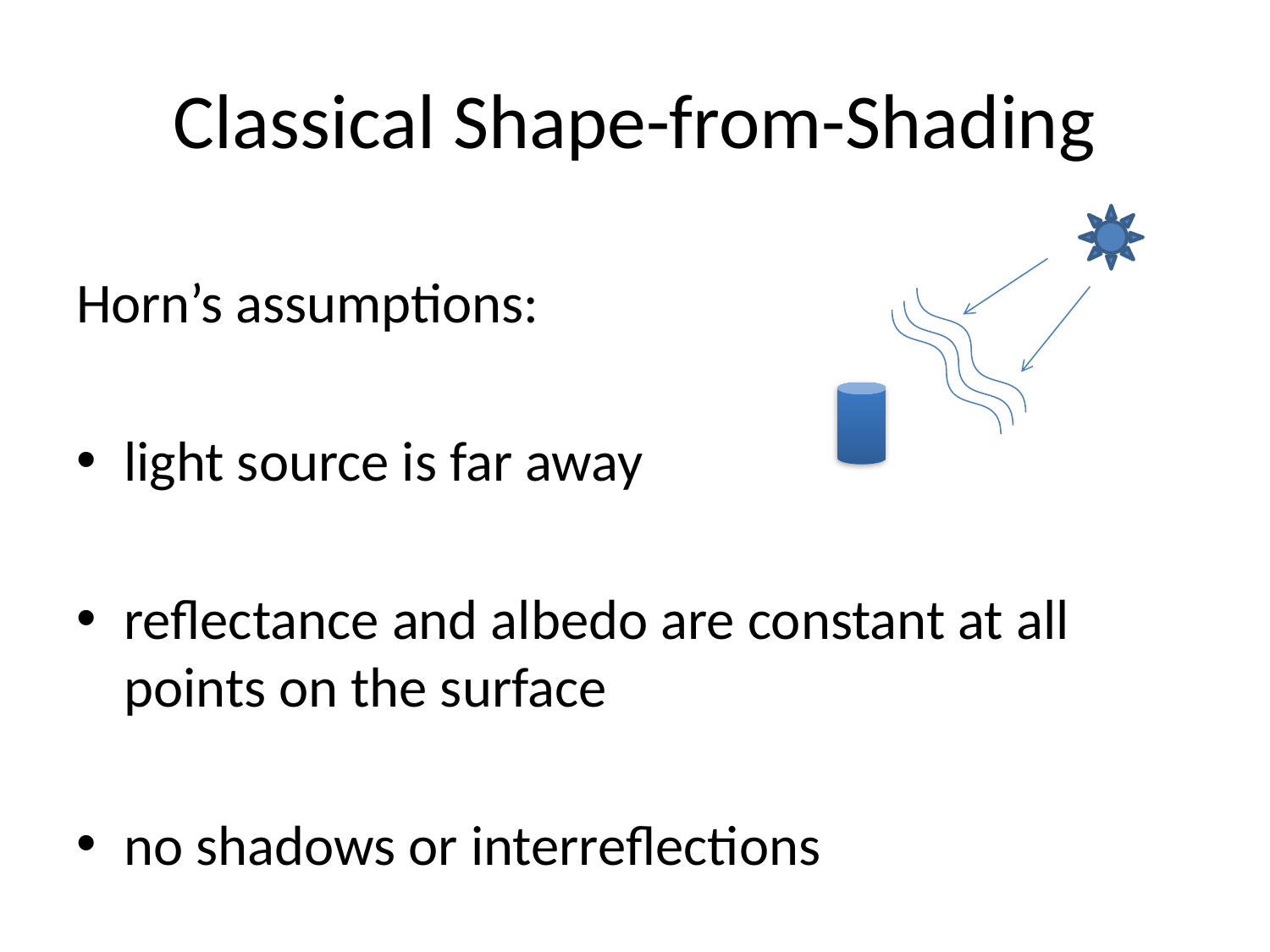

# Classical Shape-from-Shading

Horn’s assumptions:

light source is far away

reflectance and albedo are constant at all points on the surface

no shadows or interreflections